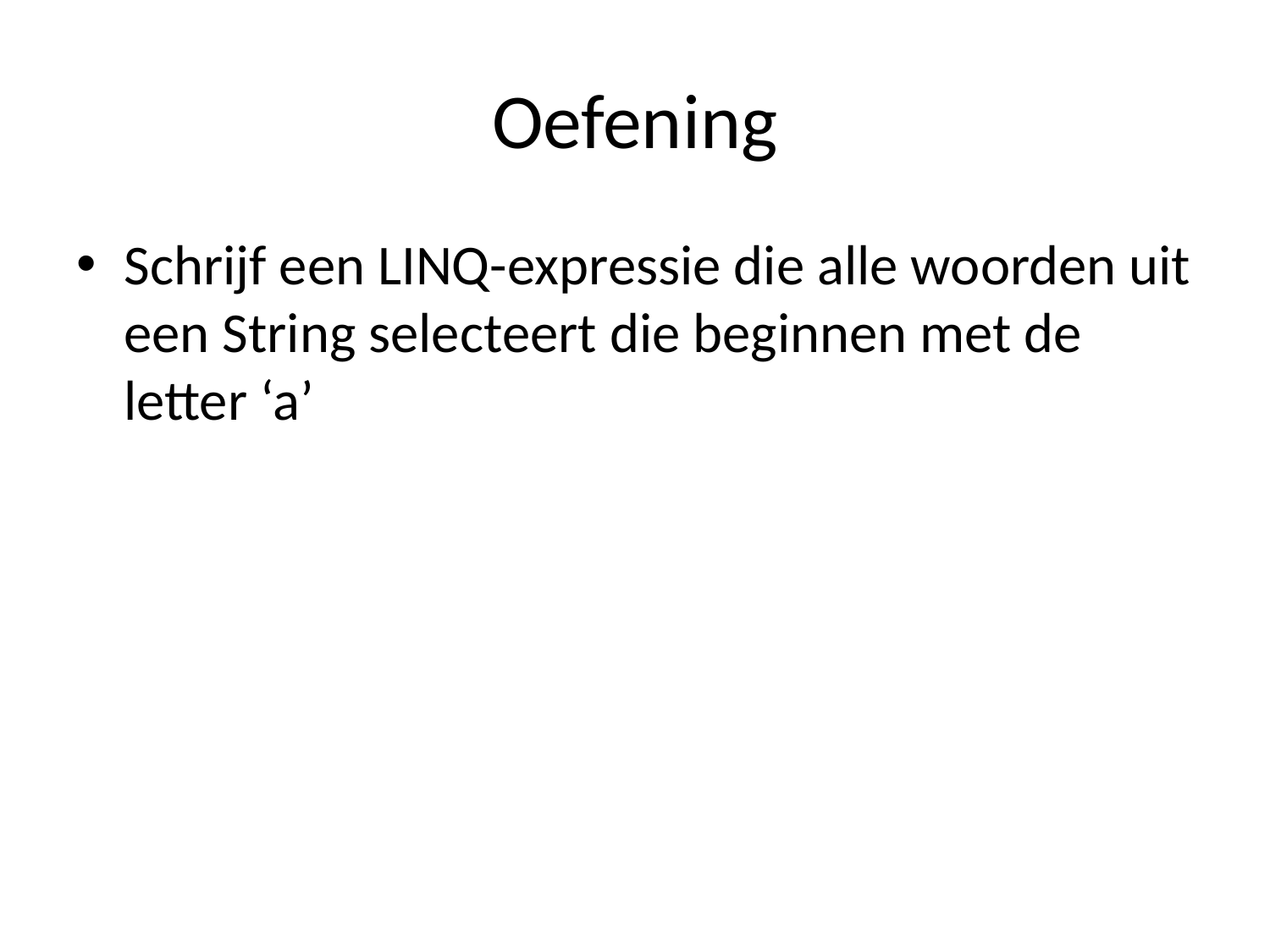

# Oefening
Schrijf een LINQ-expressie die alle woorden uit een String selecteert die beginnen met de letter ‘a’